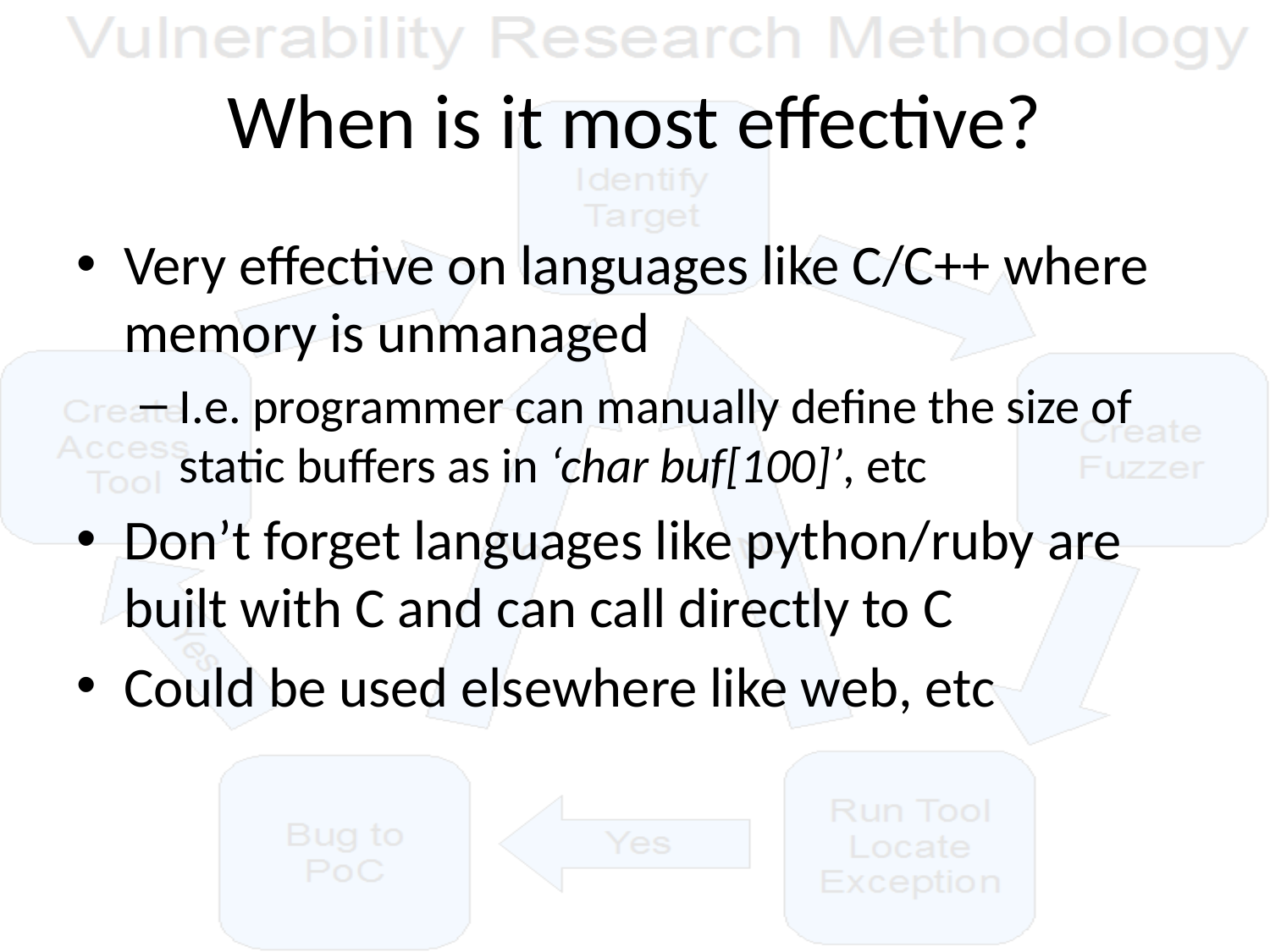

# When is it most effective?
Very effective on languages like C/C++ where memory is unmanaged
I.e. programmer can manually define the size of static buffers as in ‘char buf[100]’, etc
Don’t forget languages like python/ruby are built with C and can call directly to C
Could be used elsewhere like web, etc